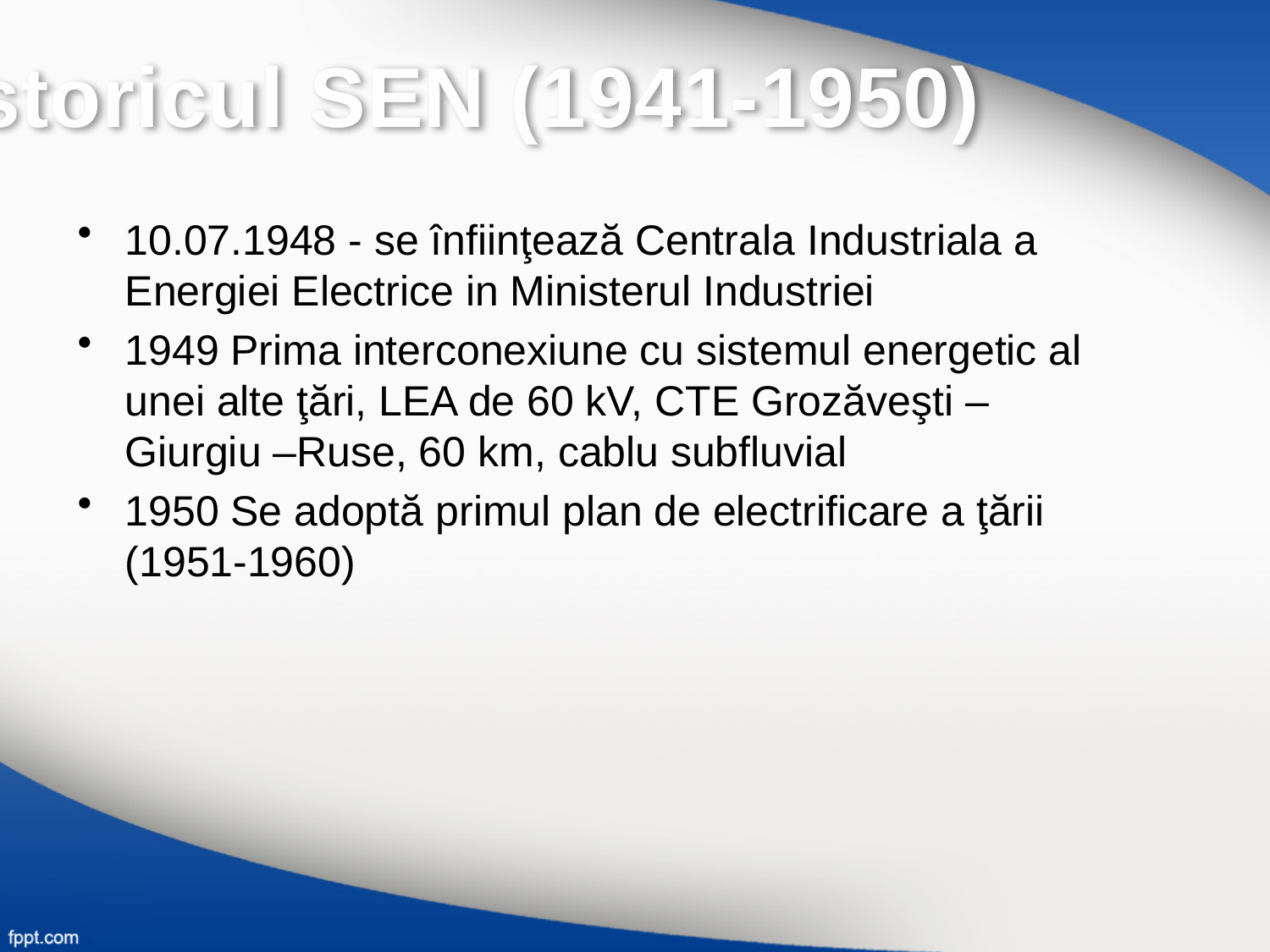

Istoricul SEN (1941-1950)
10.07.1948 - se înfiinţează Centrala Industriala a Energiei Electrice in Ministerul Industriei
1949 Prima interconexiune cu sistemul energetic al unei alte ţări, LEA de 60 kV, CTE Grozăveşti – Giurgiu –Ruse, 60 km, cablu subfluvial
1950 Se adoptă primul plan de electrificare a ţării (1951-1960)